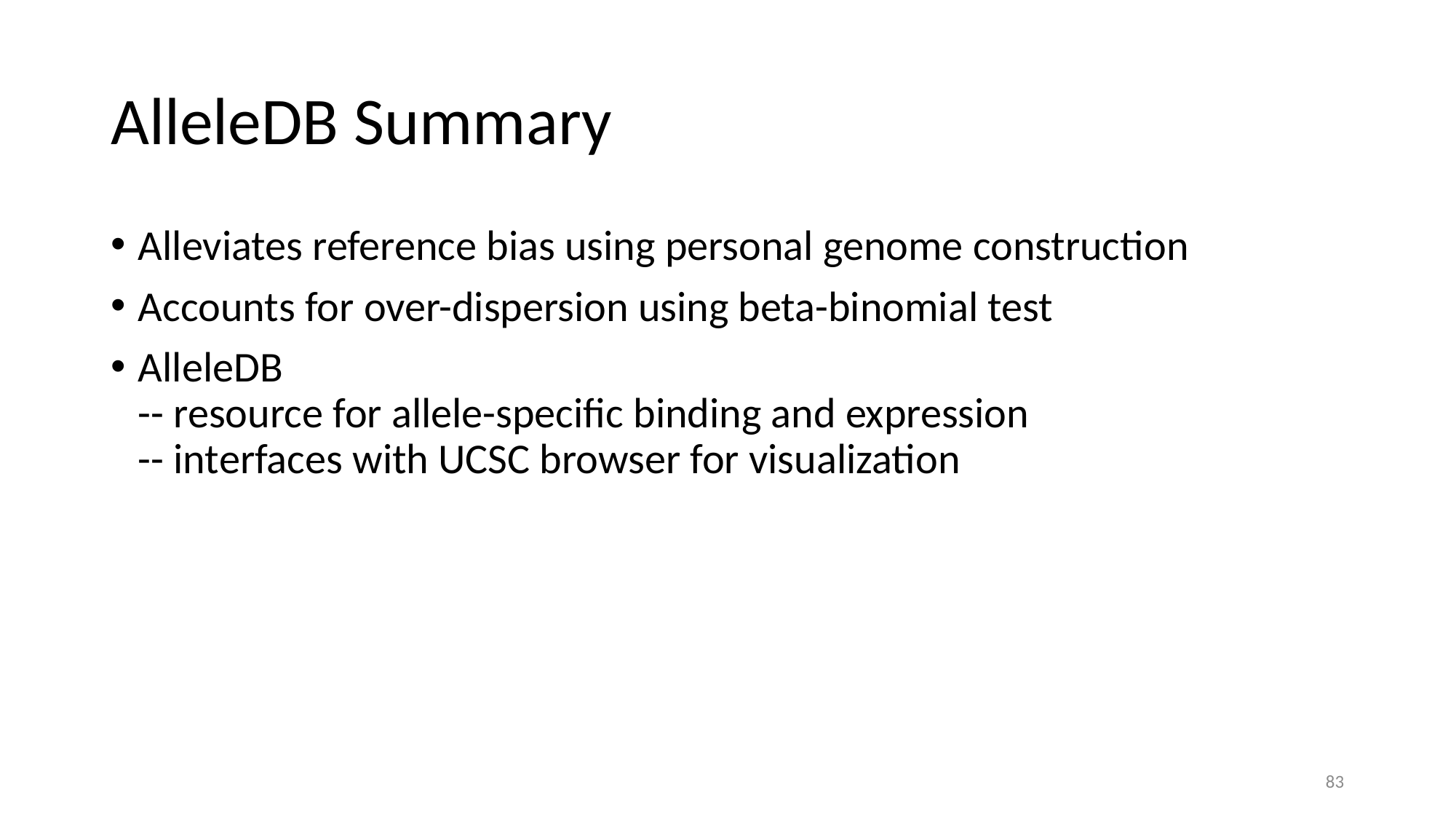

# AlleleDB Summary
Alleviates reference bias using personal genome construction
Accounts for over-dispersion using beta-binomial test
AlleleDB
-- resource for allele-specific binding and expression
-- interfaces with UCSC browser for visualization
83